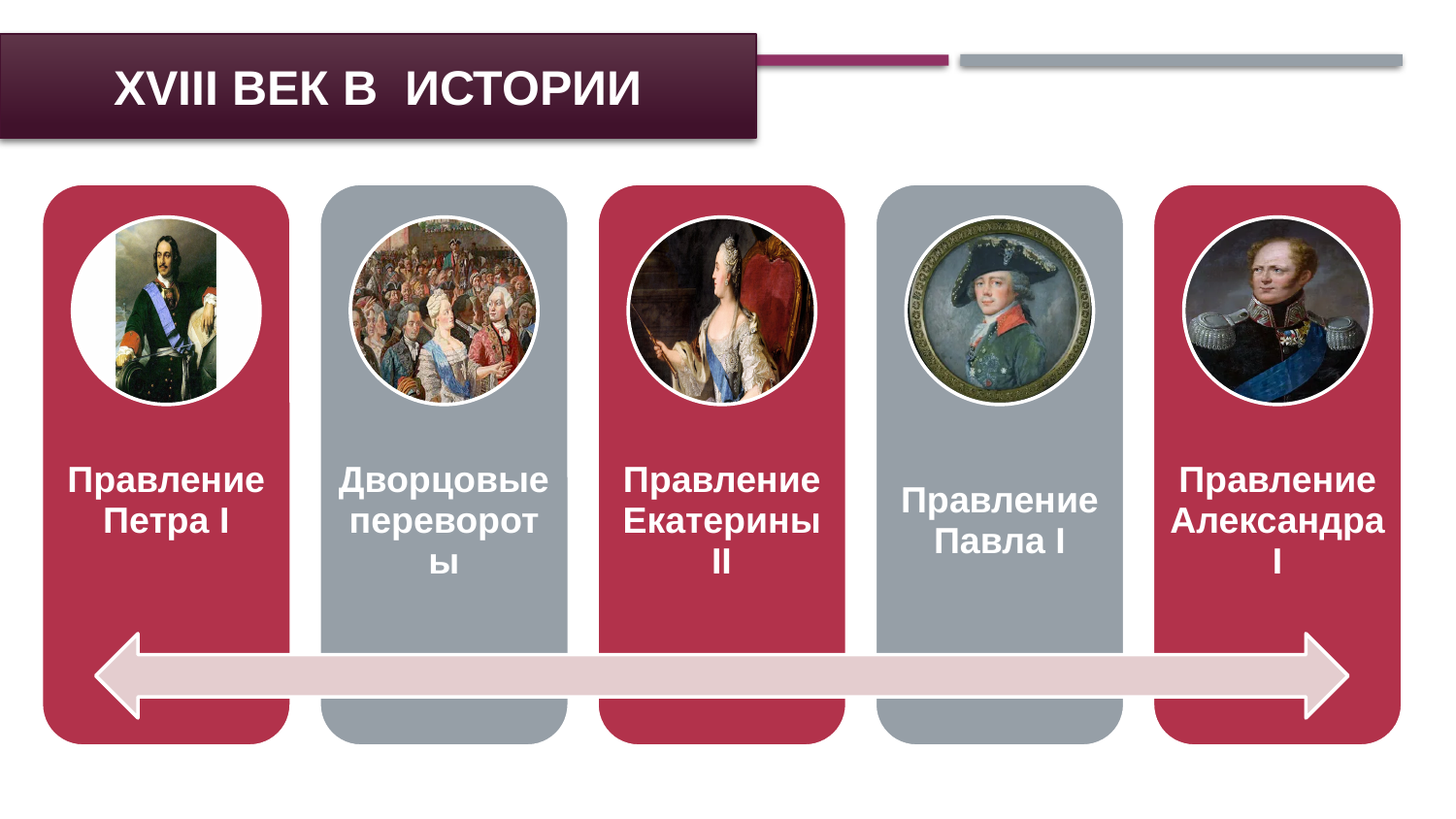

XVIII Век в  истории
Правление Петра I
Дворцовые перевороты
Правление Екатерины II
Правление Павла I
Правление Александра I